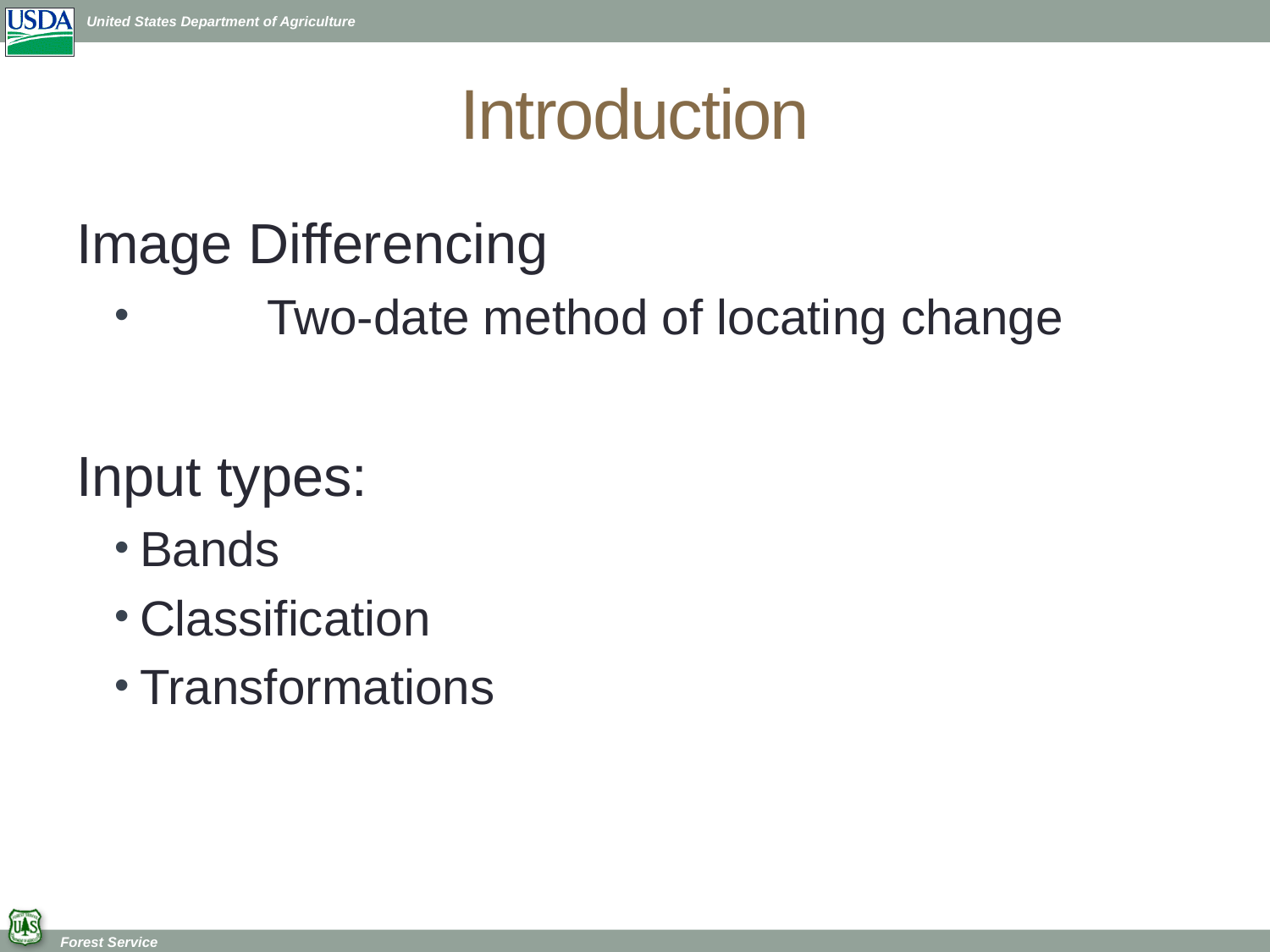

# Introduction
Image Differencing
	Two-date method of locating change

Input types:
Bands
Classification
Transformations